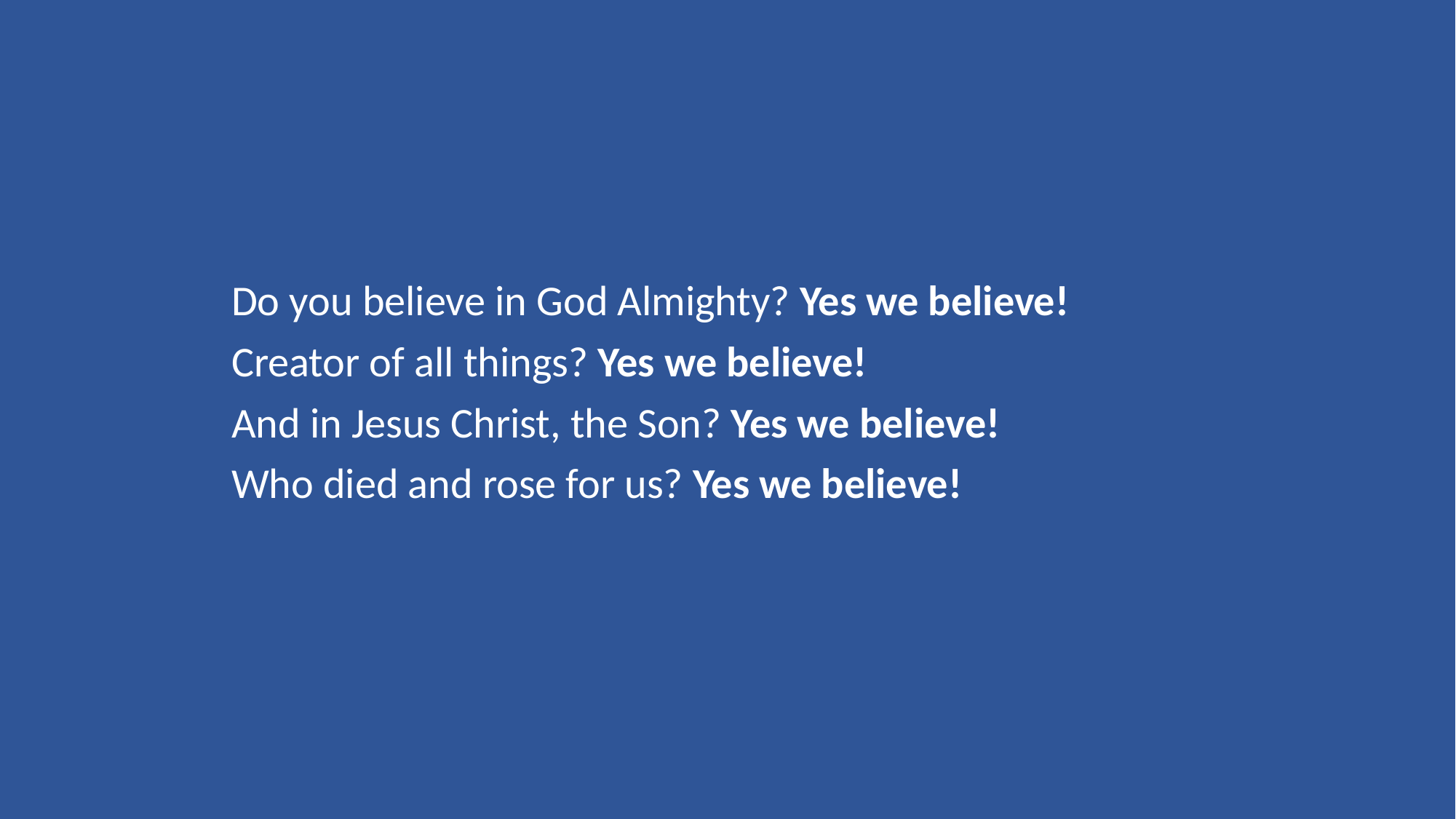

Do you believe in God Almighty? Yes we believe!
Creator of all things? Yes we believe!
And in Jesus Christ, the Son? Yes we believe!
Who died and rose for us? Yes we believe!